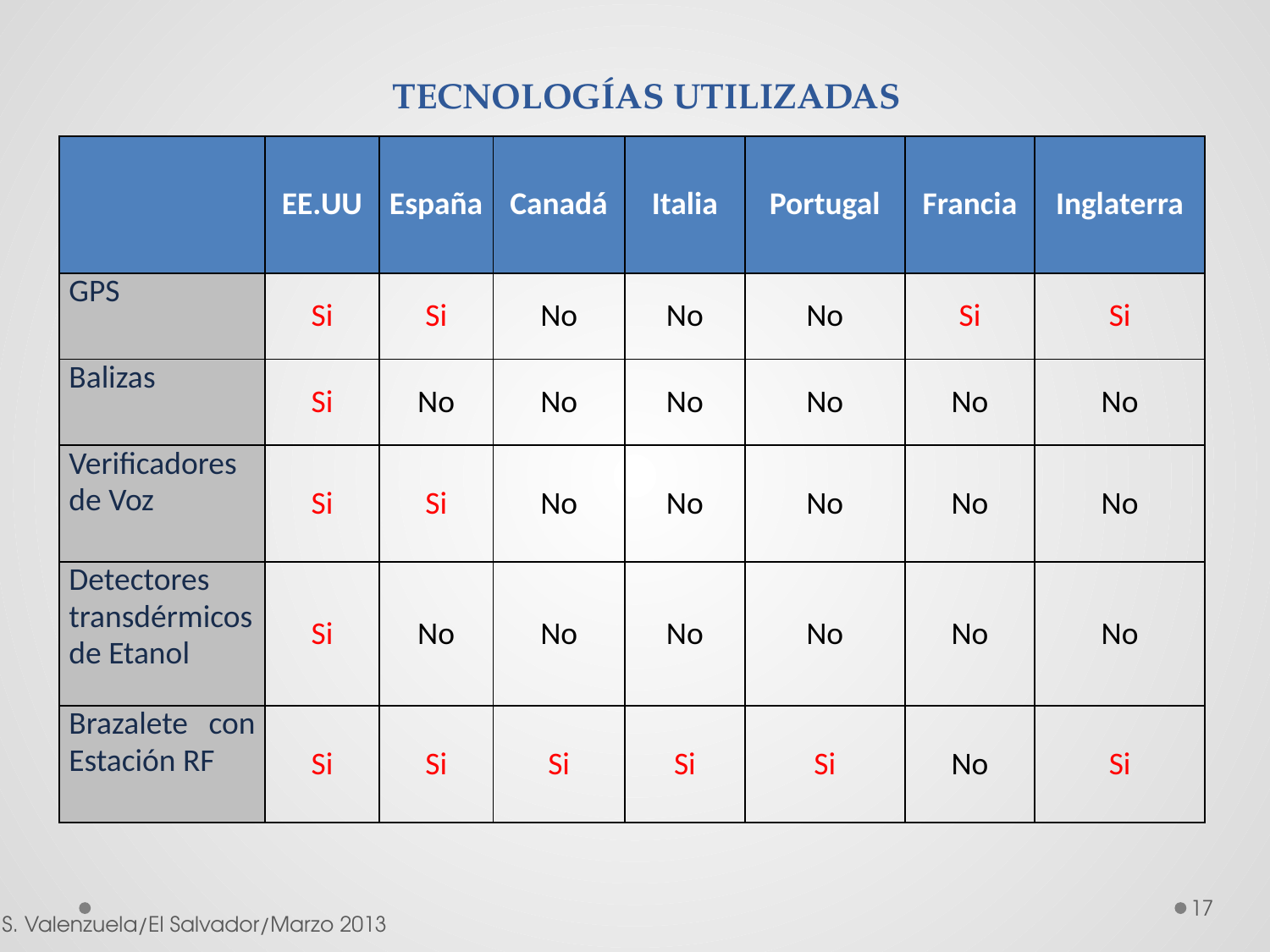

# TECNOLOGÍAS UTILIZADAS
|  | EE.UU | España | Canadá | Italia | Portugal | Francia | Inglaterra |
| --- | --- | --- | --- | --- | --- | --- | --- |
| GPS | Si | Si | No | No | No | Si | Si |
| Balizas | Si | No | No | No | No | No | No |
| Verificadores de Voz | Si | Si | No | No | No | No | No |
| Detectores transdérmicos de Etanol | Si | No | No | No | No | No | No |
| Brazalete con Estación RF | Si | Si | Si | Si | Si | No | Si |
17
S. Valenzuela/El Salvador/Marzo 2013